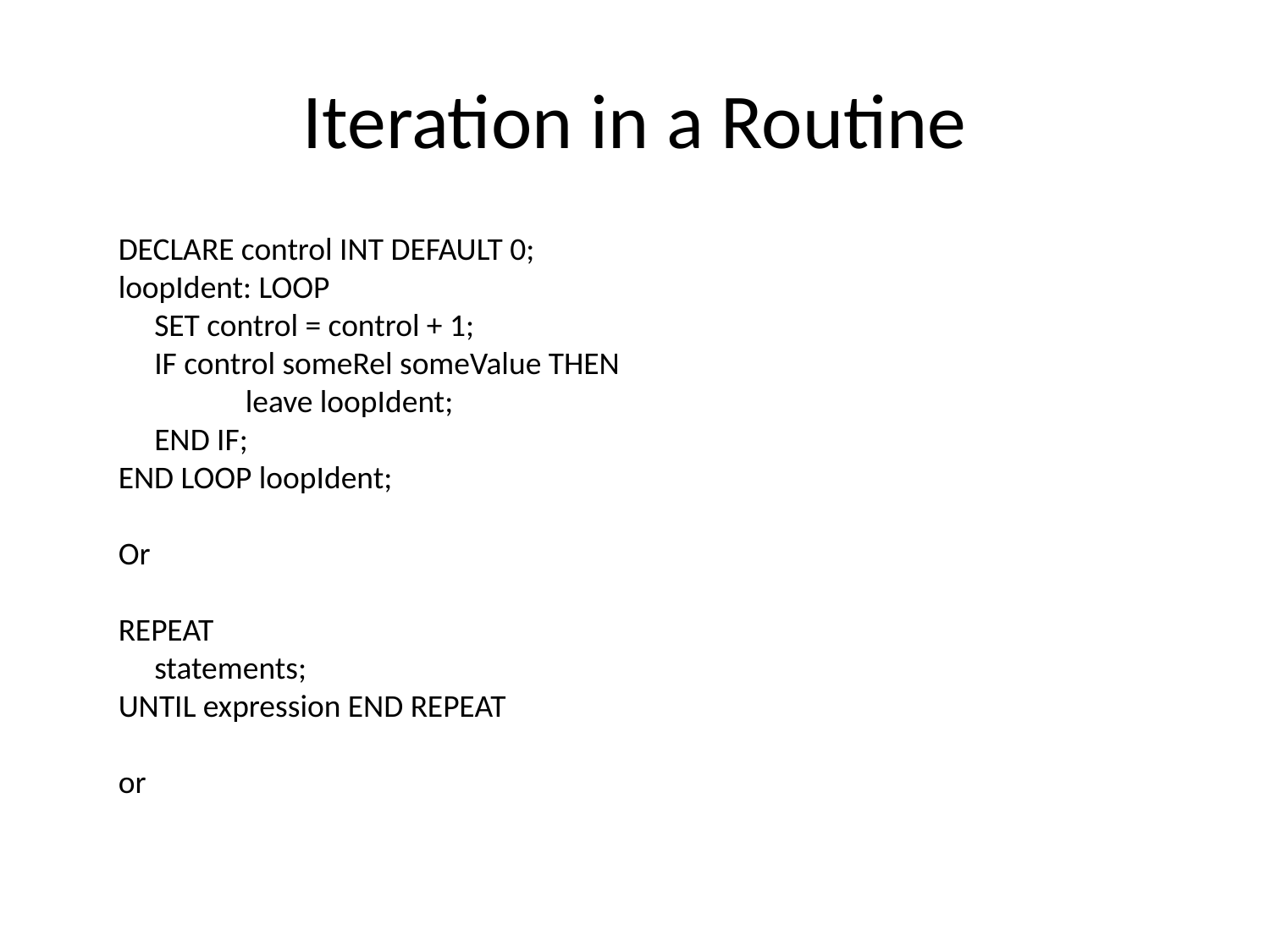

# Iteration in a Routine
DECLARE control INT DEFAULT 0;
loopIdent: LOOP
     SET control = control + 1;
     IF control someRel someValue THEN
	leave loopIdent;
     END IF;
END LOOP loopIdent;

Or

REPEAT
     statements;
UNTIL expression END REPEAT

or